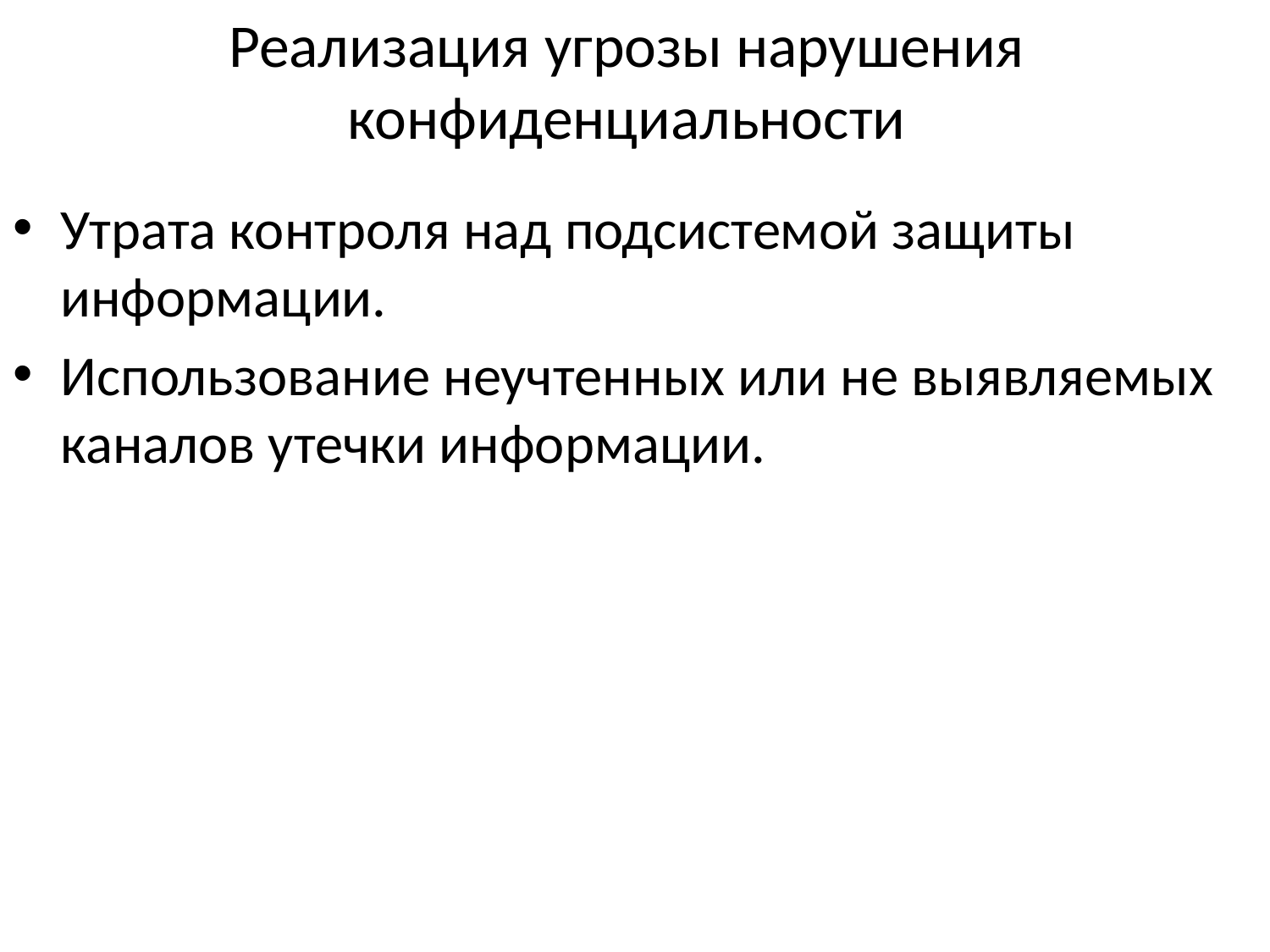

# Реализация угрозы нарушения конфиденциальности
Утрата контроля над подсистемой защиты информации.
Использование неучтенных или не выявляемых каналов утечки информации.